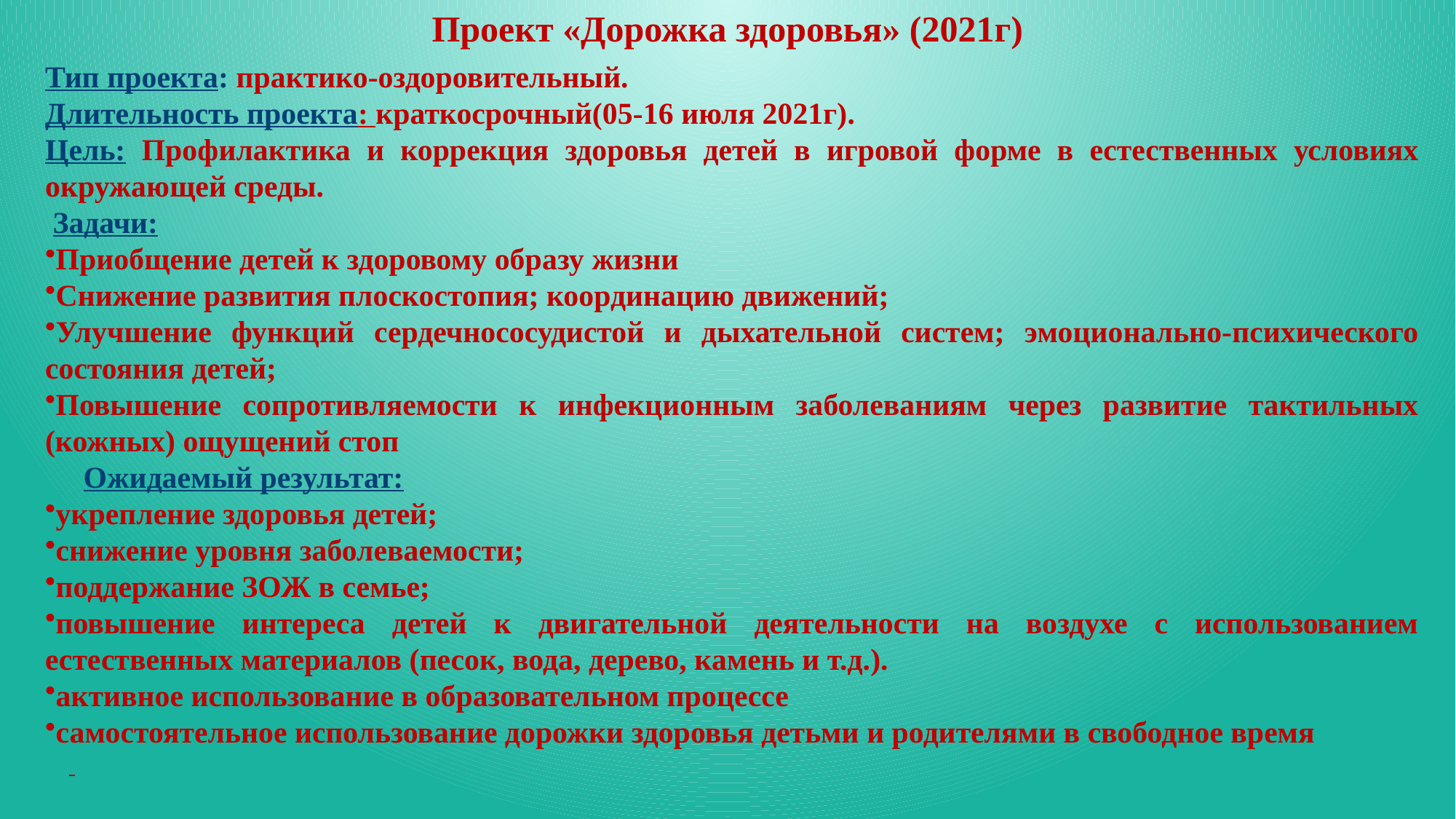

Проект «Дорожка здоровья» (2021г)

Тип проекта: практико-оздоровительный.
Длительность проекта: краткосрочный(05-16 июля 2021г).
Цель: Профилактика и коррекция здоровья детей в игровой форме в естественных условиях окружающей среды.
 Задачи:
Приобщение детей к здоровому образу жизни
Снижение развития плоскостопия; координацию движений;
Улучшение функций сердечнососудистой и дыхательной систем; эмоционально-психического состояния детей;
Повышение сопротивляемости к инфекционным заболеваниям через развитие тактильных (кожных) ощущений стоп
     Ожидаемый результат:
укрепление здоровья детей;
снижение уровня заболеваемости;
поддержание ЗОЖ в семье;
повышение интереса детей к двигательной деятельности на воздухе с использованием естественных материалов (песок, вода, дерево, камень и т.д.).
активное использование в образовательном процессе
самостоятельное использование дорожки здоровья детьми и родителями в свободное время